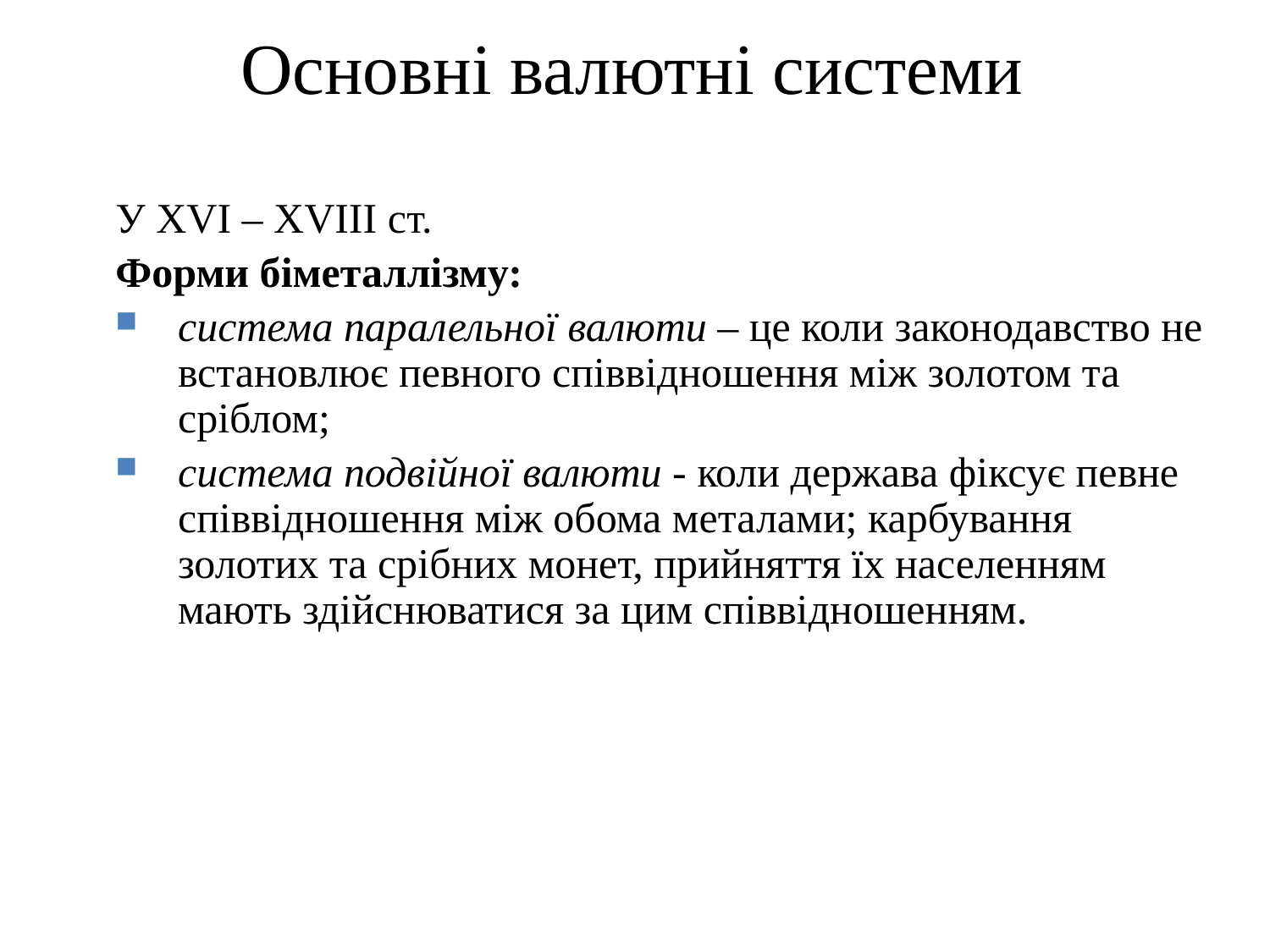

Основні валютні системи
У XVI – XVIII ст.
Форми біметаллізму:
система паралельної валюти – це коли законодавство не встановлює певного співвідношення між золотом та сріблом;
система подвійної валюти - коли держава фіксує певне співвідношення між обома металами; карбування золотих та срібних монет, прийняття їх населенням мають здійснюватися за цим співвідношенням.